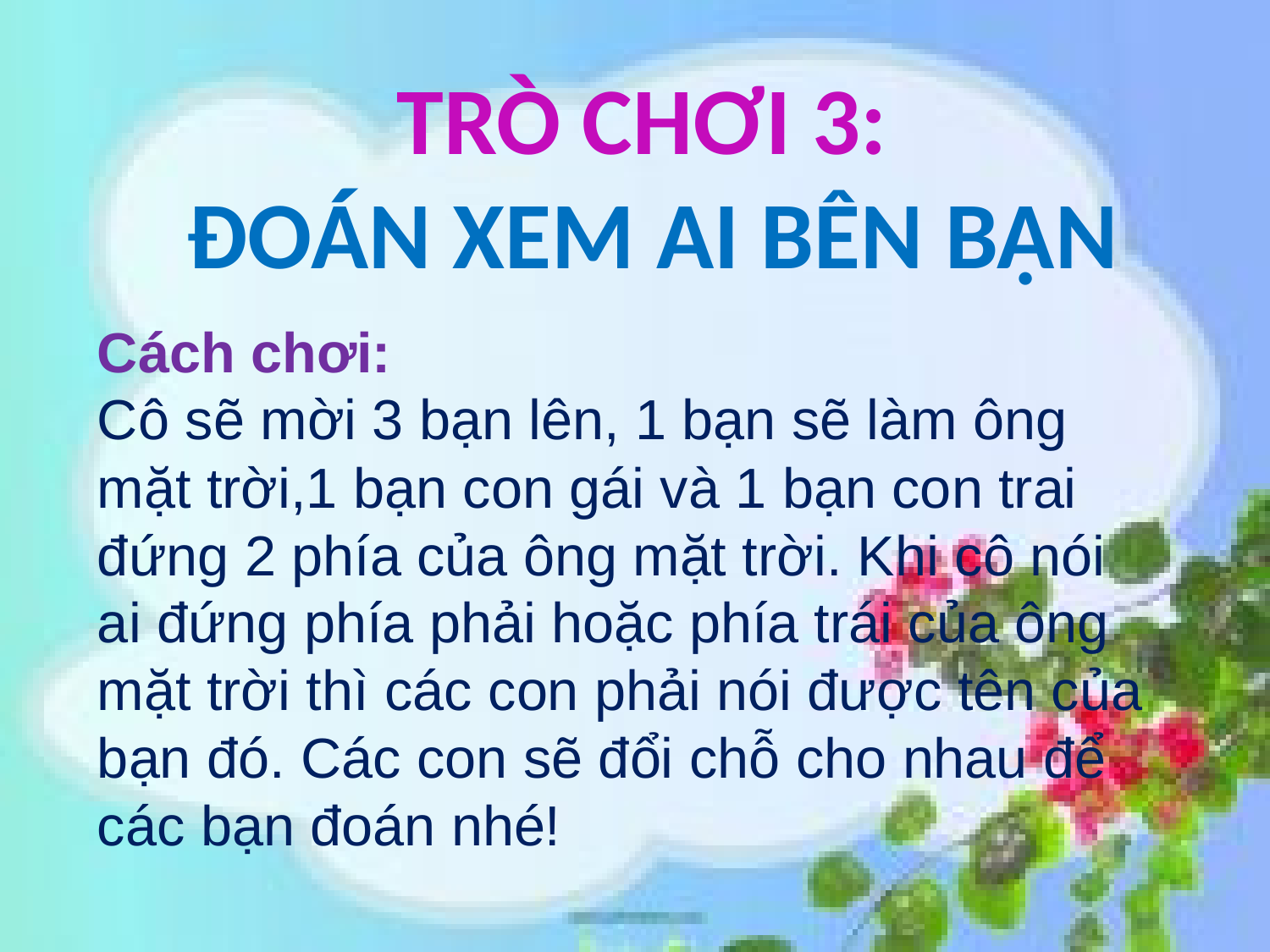

TRÒ CHƠI 3:
ĐOÁN XEM AI BÊN BẠN
Cách chơi:
Cô sẽ mời 3 bạn lên, 1 bạn sẽ làm ông mặt trời,1 bạn con gái và 1 bạn con trai đứng 2 phía của ông mặt trời. Khi cô nói ai đứng phía phải hoặc phía trái của ông mặt trời thì các con phải nói được tên của bạn đó. Các con sẽ đổi chỗ cho nhau để các bạn đoán nhé!